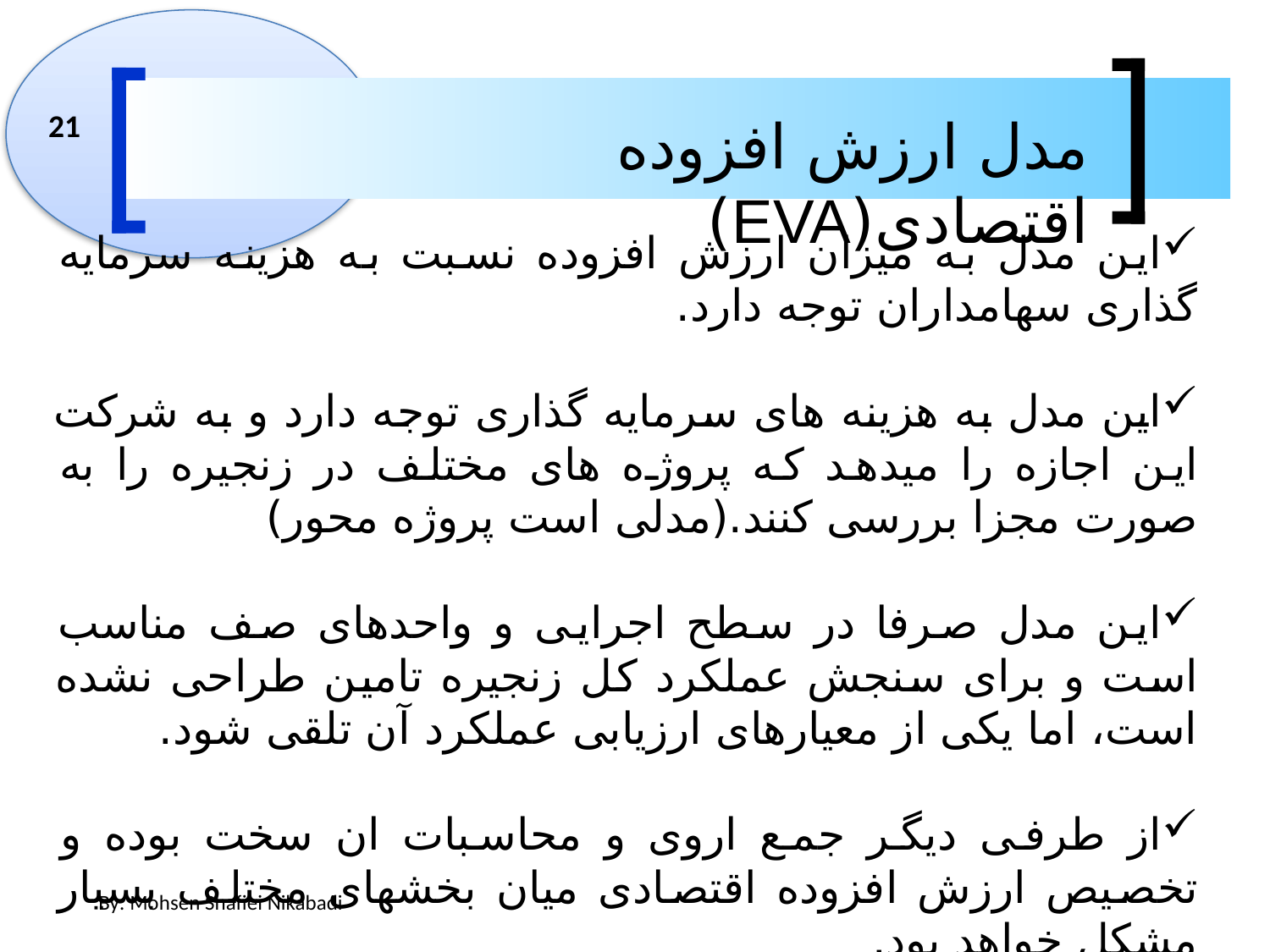

21
مدل ارزش افزوده اقتصادی(EVA)
این مدل به میزان ارزش افزوده نسبت به هزینه سرمایه گذاری سهامداران توجه دارد.

این مدل به هزینه های سرمایه گذاری توجه دارد و به شرکت این اجازه را میدهد که پروژه های مختلف در زنجیره را به صورت مجزا بررسی کنند.(مدلی است پروژه محور)

این مدل صرفا در سطح اجرایی و واحدهای صف مناسب است و برای سنجش عملکرد کل زنجیره تامین طراحی نشده است، اما یکی از معیارهای ارزیابی عملکرد آن تلقی شود.

از طرفی دیگر جمع اروی و محاسبات ان سخت بوده و تخصیص ارزش افزوده اقتصادی میان بخشهای مختلف بسیار مشکل خواهد بود.
By: Mohsen Shafiei Nikabadi